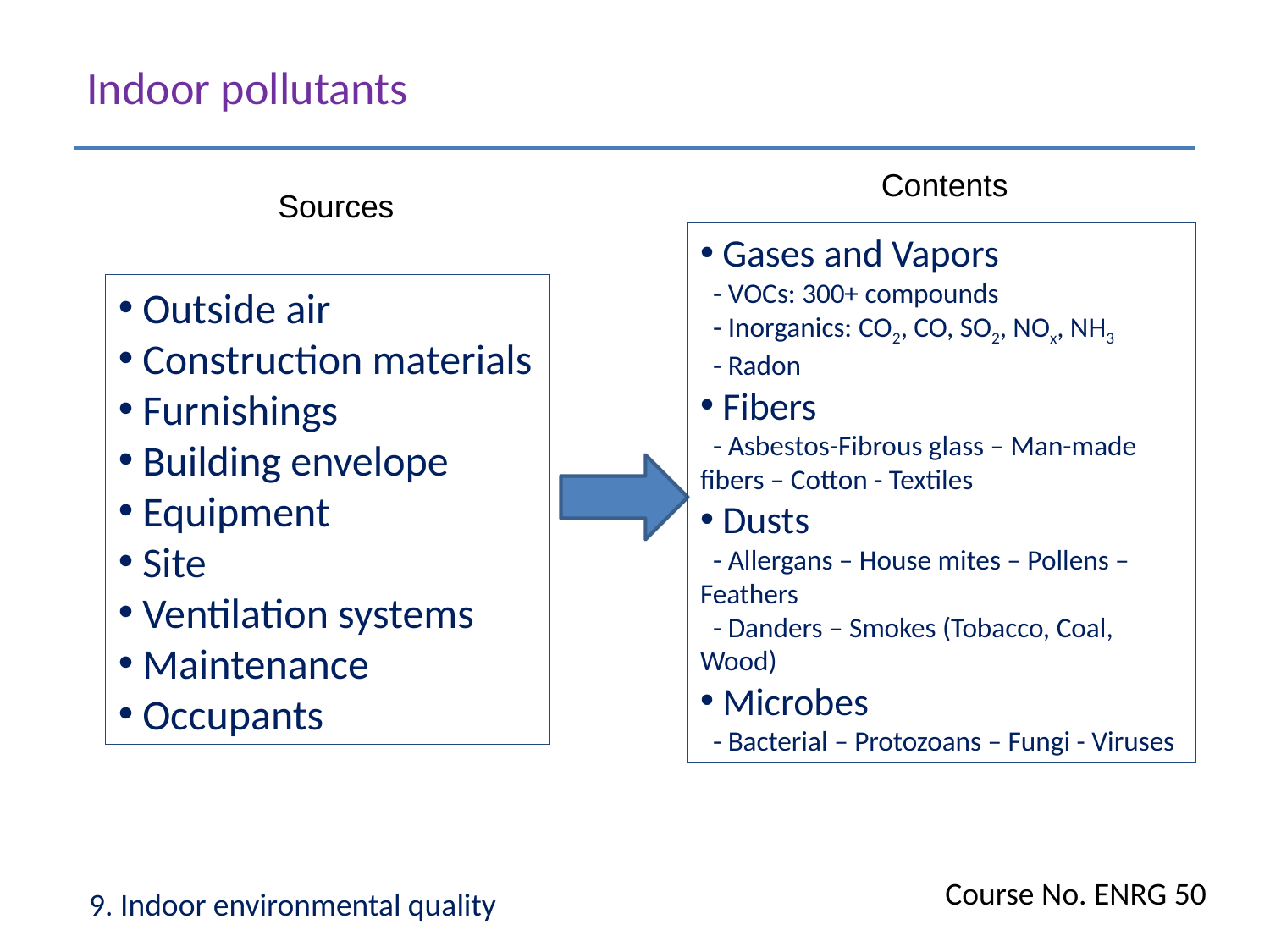

Indoor pollutants
Contents
Sources
 Gases and Vapors
  - VOCs: 300+ compounds
  - Inorganics: CO2, CO, SO2, NOx, NH3
  - Radon
 Fibers
  - Asbestos-Fibrous glass – Man-made fibers – Cotton - Textiles
 Dusts
  - Allergans – House mites – Pollens – Feathers
  - Danders – Smokes (Tobacco, Coal, Wood)
 Microbes
  - Bacterial – Protozoans – Fungi - Viruses
 Outside air
 Construction materials
 Furnishings
 Building envelope
 Equipment
 Site
 Ventilation systems
 Maintenance
 Occupants

Course No. ENRG 50
9. Indoor environmental quality